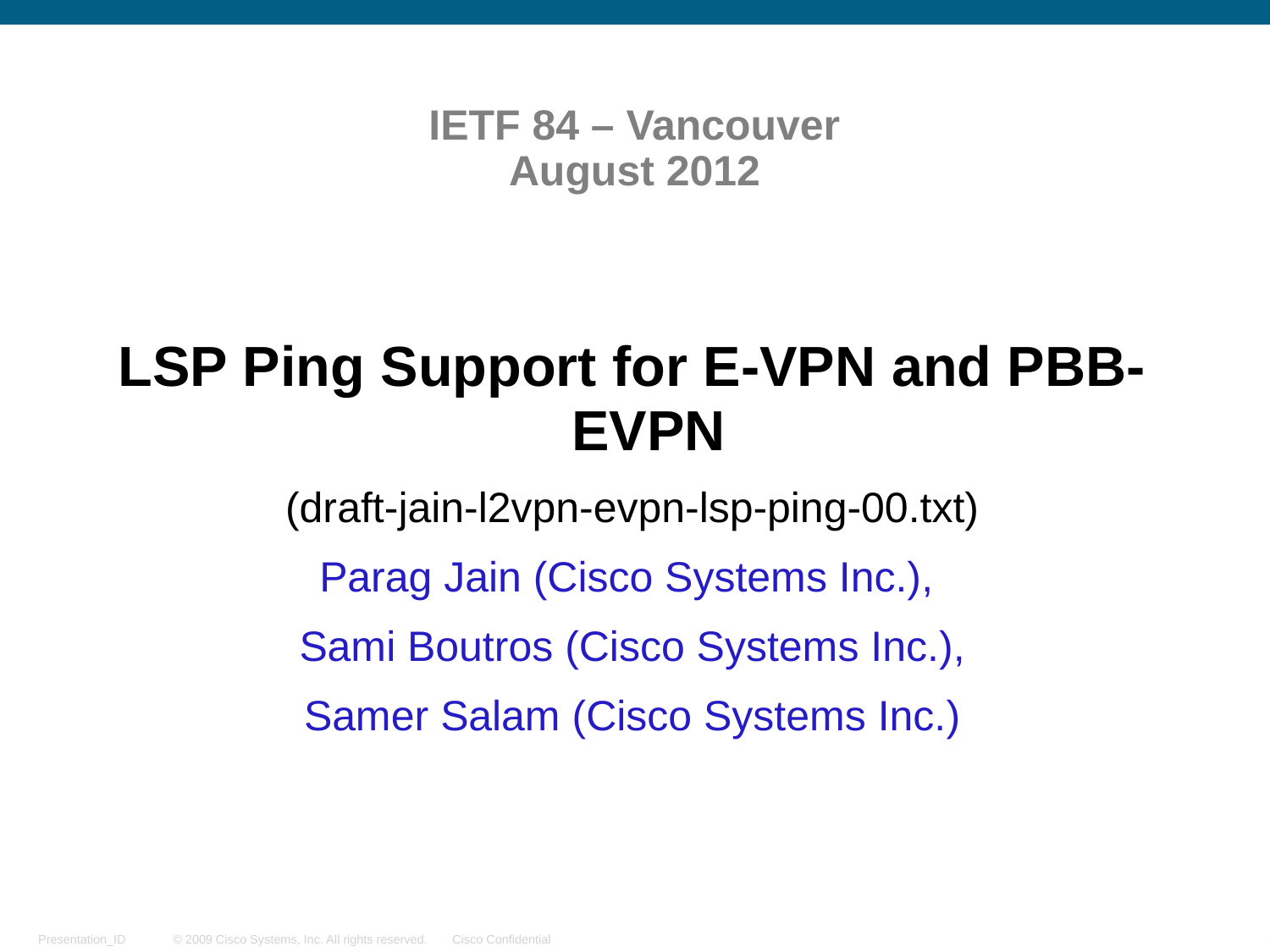

# IETF 84 – Vancouver August 2012

LSP Ping Support for E-VPN and PBB-EVPN
(draft-jain-l2vpn-evpn-lsp-ping-00.txt)
Parag Jain (Cisco Systems Inc.),
Sami Boutros (Cisco Systems Inc.),
Samer Salam (Cisco Systems Inc.)